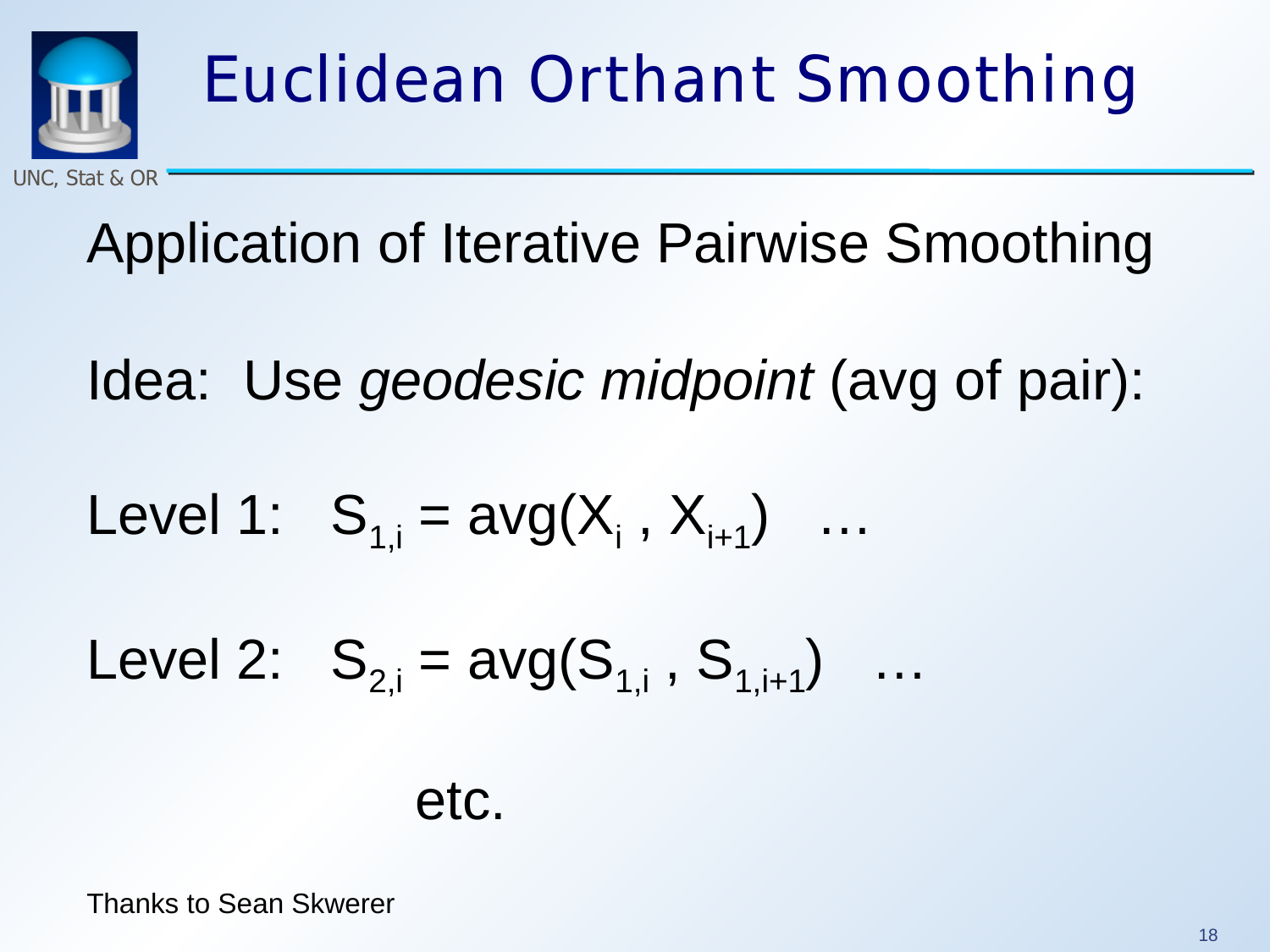

# Euclidean Orthant Smoothing
Application of Iterative Pairwise Smoothing

Idea:  Use geodesic midpoint (avg of pair):

Level 1:   S1,i = avg(Xi , Xi+1)   …

Level 2:   S2,i = avg(S1,i , S1,i+1)   …

                     etc.

Thanks to Sean Skwerer